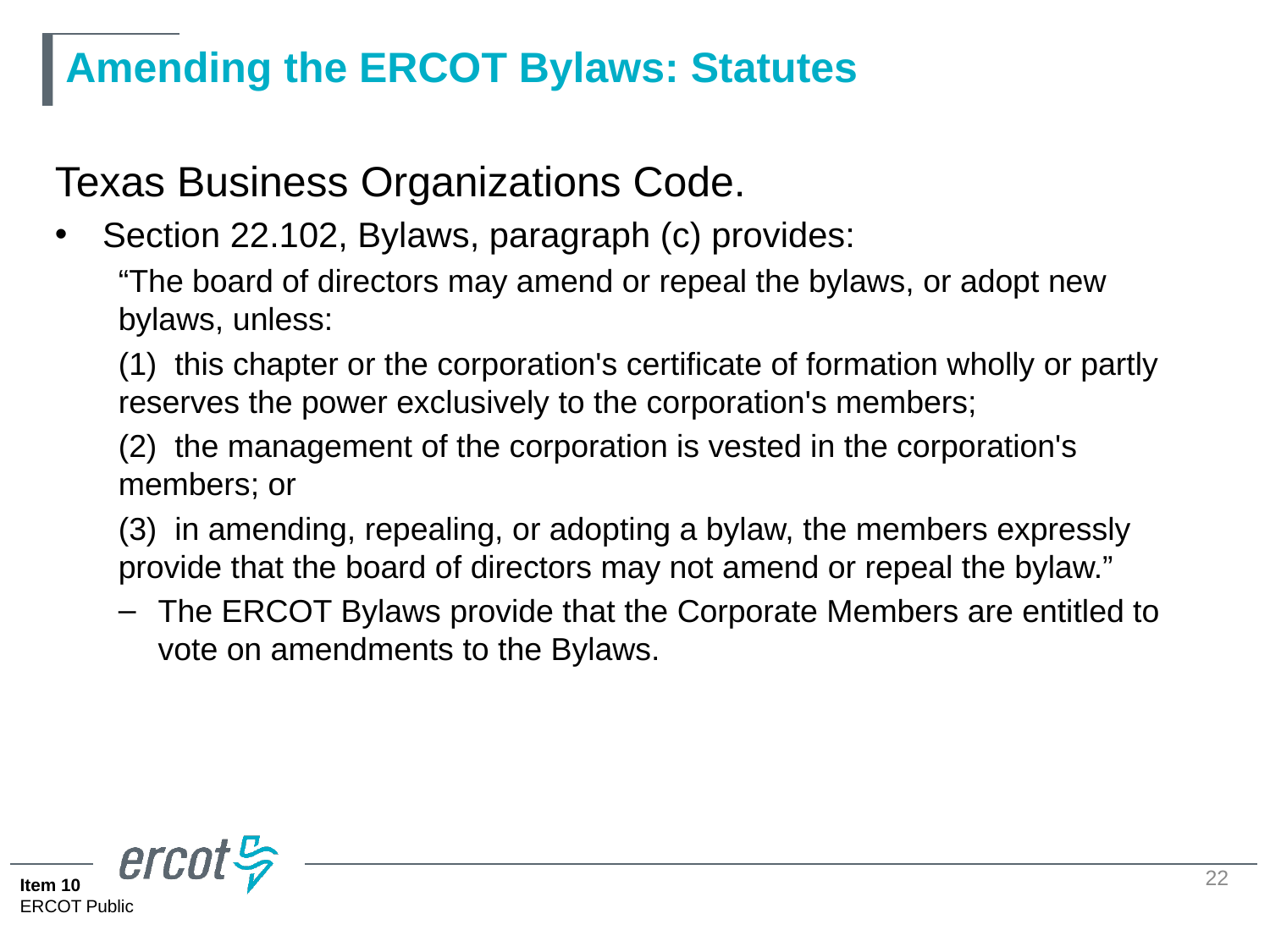

# Amending the ERCOT Bylaws: Statutes
Texas Business Organizations Code.
Section 22.102, Bylaws, paragraph (c) provides:
“The board of directors may amend or repeal the bylaws, or adopt new bylaws, unless:
(1)  this chapter or the corporation's certificate of formation wholly or partly reserves the power exclusively to the corporation's members;
(2)  the management of the corporation is vested in the corporation's members; or
(3)  in amending, repealing, or adopting a bylaw, the members expressly provide that the board of directors may not amend or repeal the bylaw.”
The ERCOT Bylaws provide that the Corporate Members are entitled to vote on amendments to the Bylaws.

22